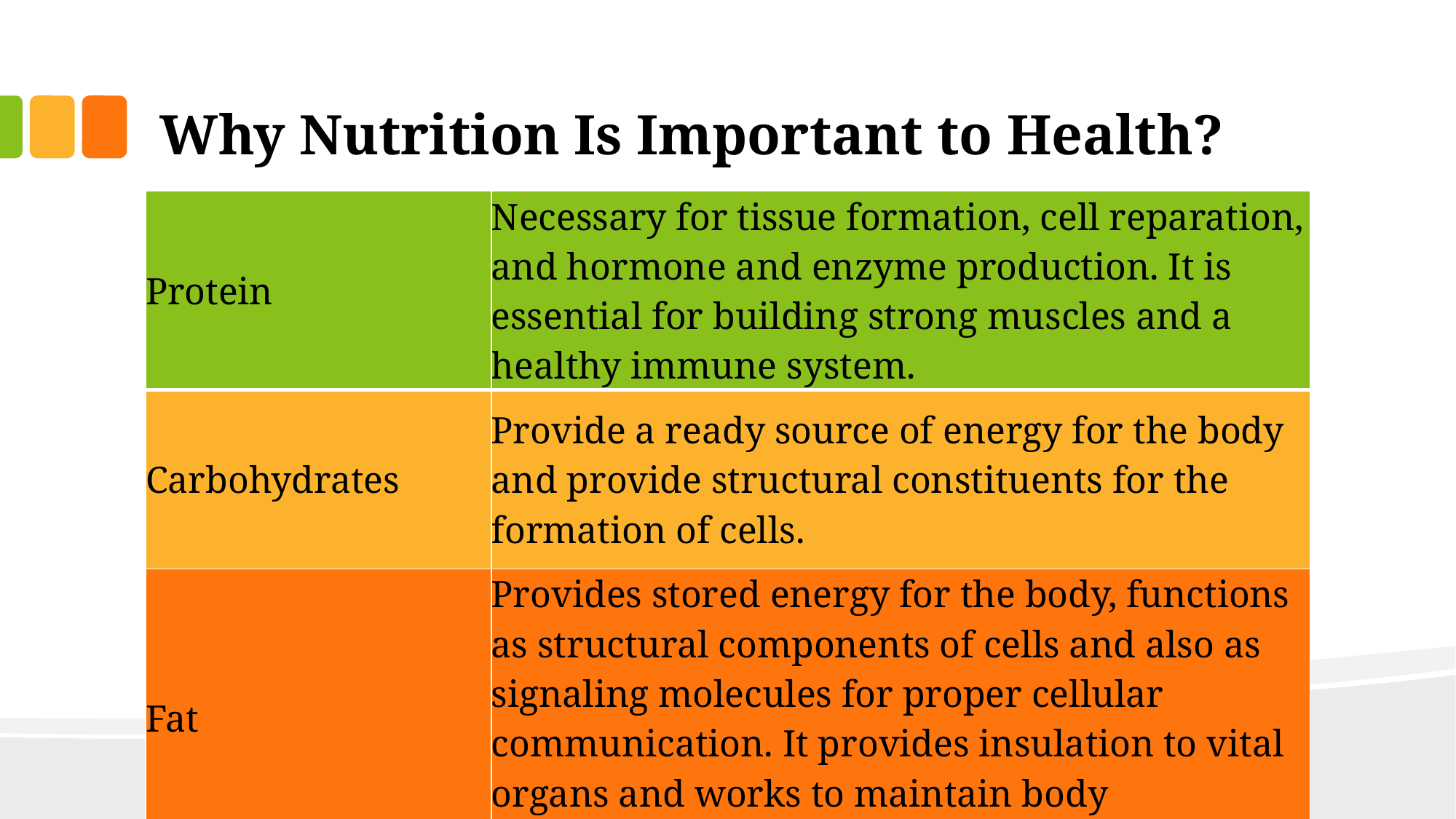

# Why Nutrition Is Important to Health?
| Protein | Necessary for tissue formation, cell reparation, and hormone and enzyme production. It is essential for building strong muscles and a healthy immune system. |
| --- | --- |
| Carbohydrates | Provide a ready source of energy for the body and provide structural constituents for the formation of cells. |
| Fat | Provides stored energy for the body, functions as structural components of cells and also as signaling molecules for proper cellular communication. It provides insulation to vital organs and works to maintain body temperature. |